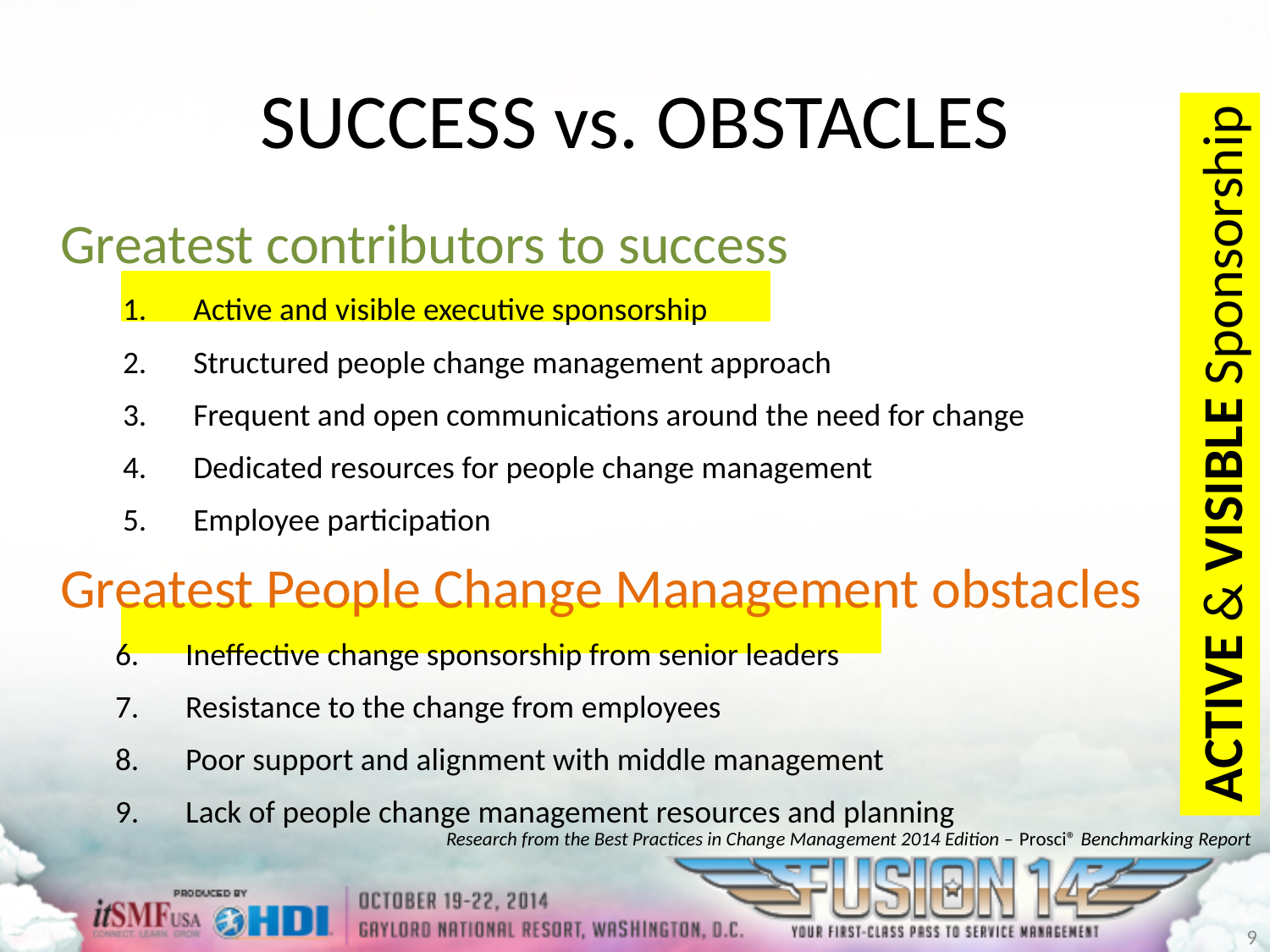

# SUCCESS vs. OBSTACLES
Greatest contributors to success
Active and visible executive sponsorship
Structured people change management approach
Frequent and open communications around the need for change
Dedicated resources for people change management
Employee participation
Greatest People Change Management obstacles
Ineffective change sponsorship from senior leaders
Resistance to the change from employees
Poor support and alignment with middle management
Lack of people change management resources and planning

ACTIVE & VISIBLE Sponsorship

Research from the Best Practices in Change Management 2014 Edition – Prosci® Benchmarking Report
9